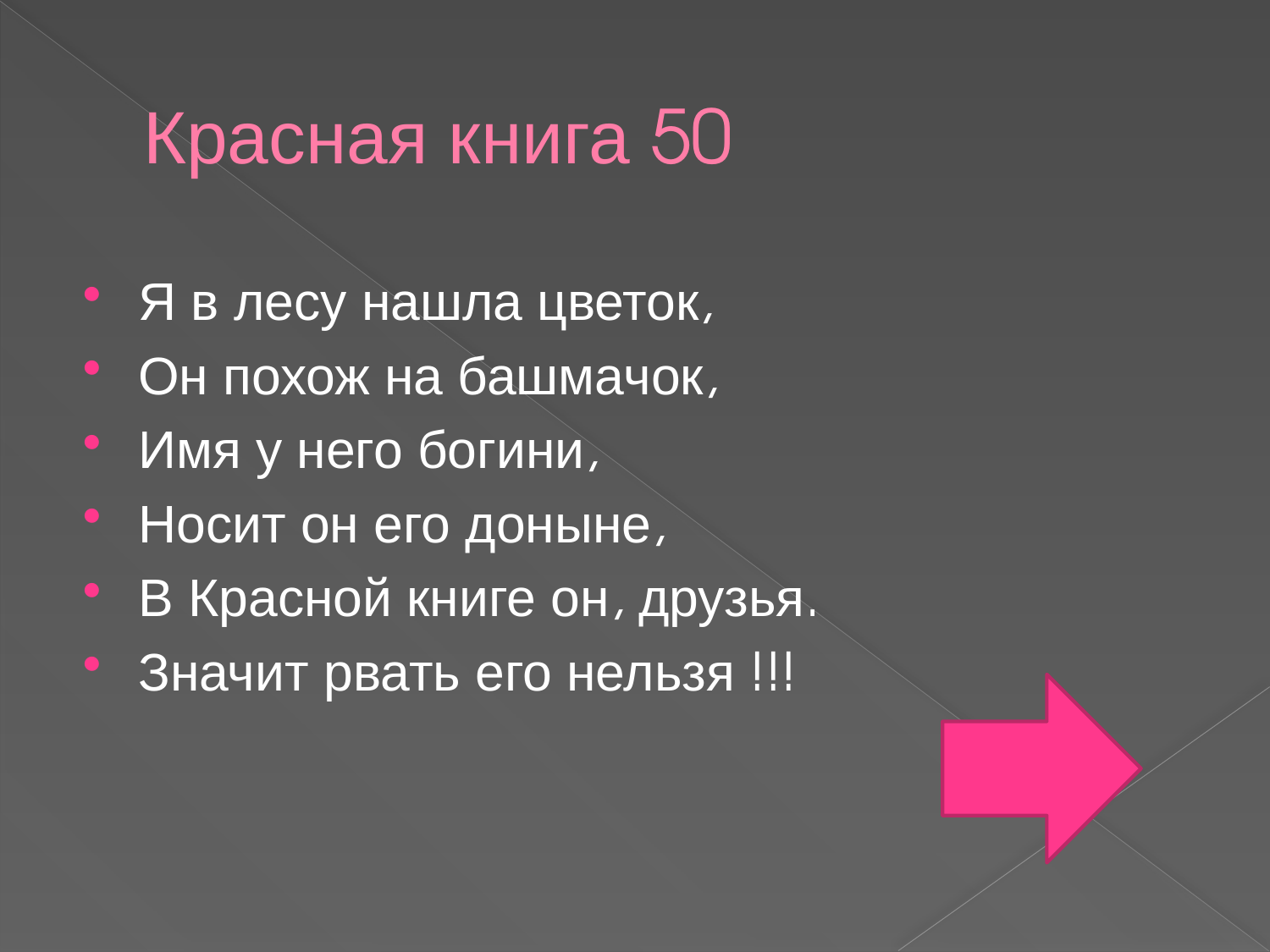

# Красная книга 50
Я в лесу нашла цветок,
Он похож на башмачок,
Имя у него богини,
Носит он его доныне,
В Красной книге он, друзья.
Значит рвать его нельзя !!!